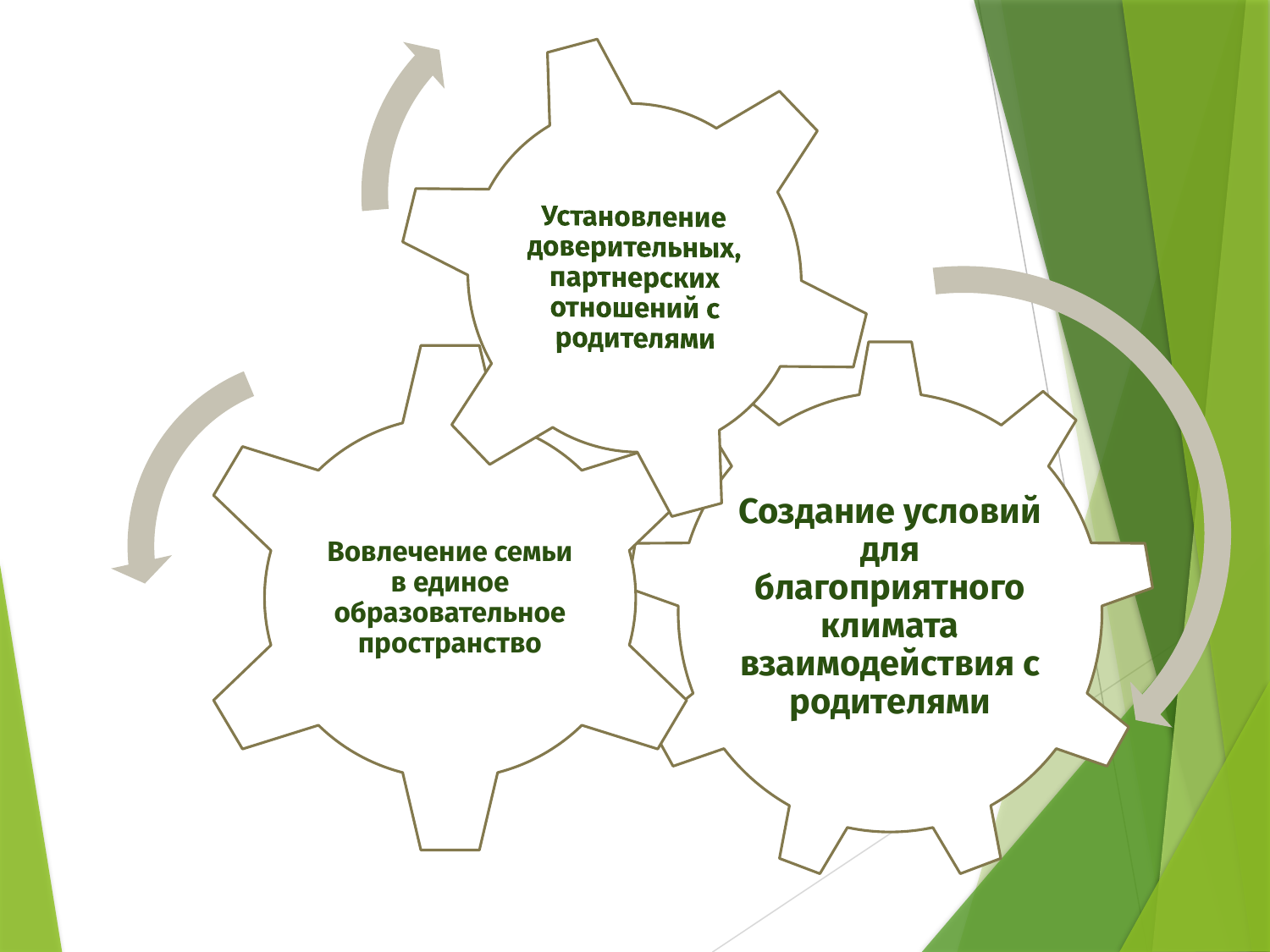

Создание условий для благоприятного климата взаимодействия с родителями
Вовлечение семьи в единое образовательное пространство
Установление доверительных, партнерских отношений с родителями